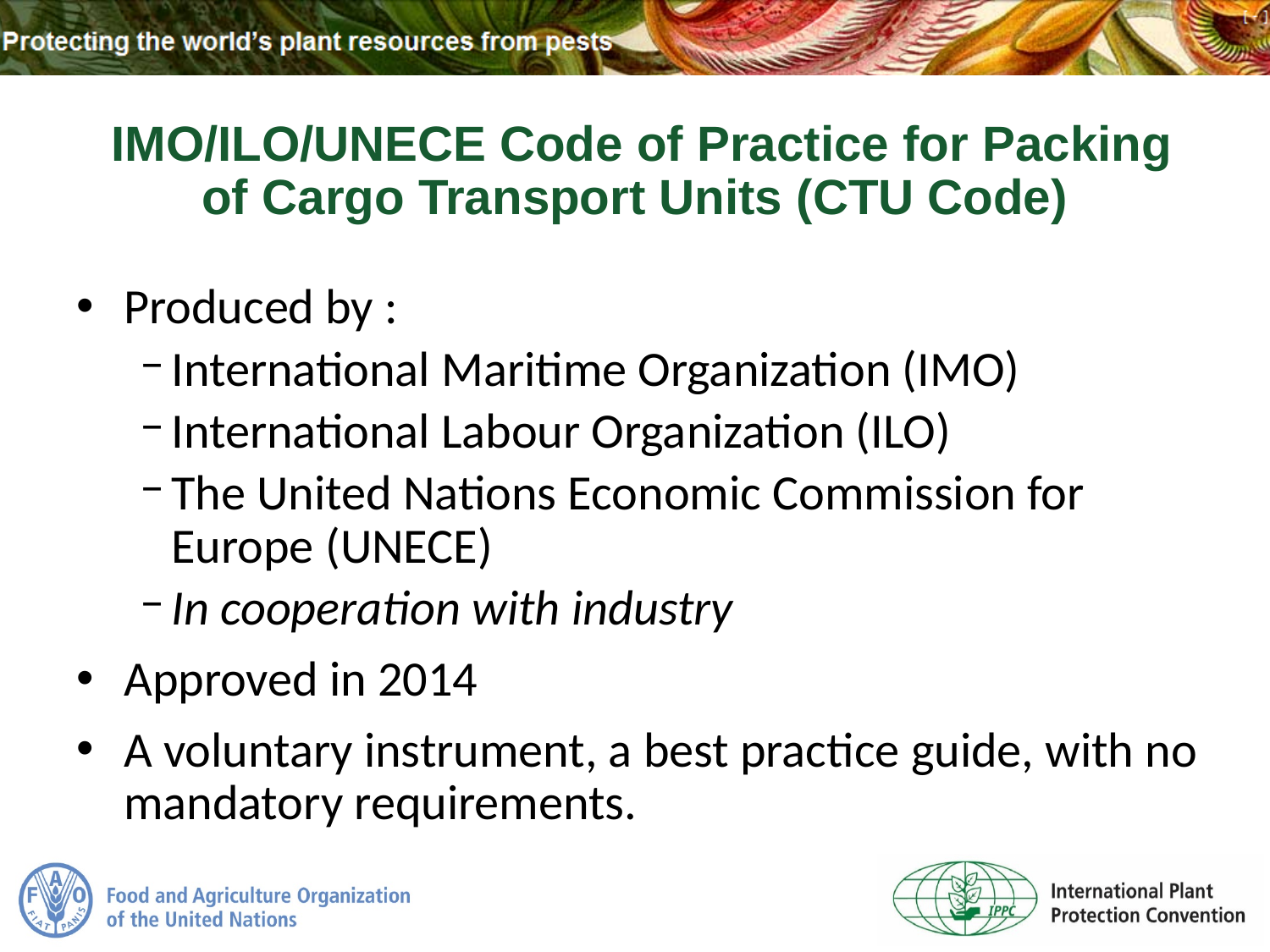

# IMO/ILO/UNECE Code of Practice for Packing of Cargo Transport Units (CTU Code)
Produced by :
International Maritime Organization (IMO)
International Labour Organization (ILO)
The United Nations Economic Commission for Europe (UNECE)
In cooperation with industry
Approved in 2014
A voluntary instrument, a best practice guide, with no mandatory requirements.